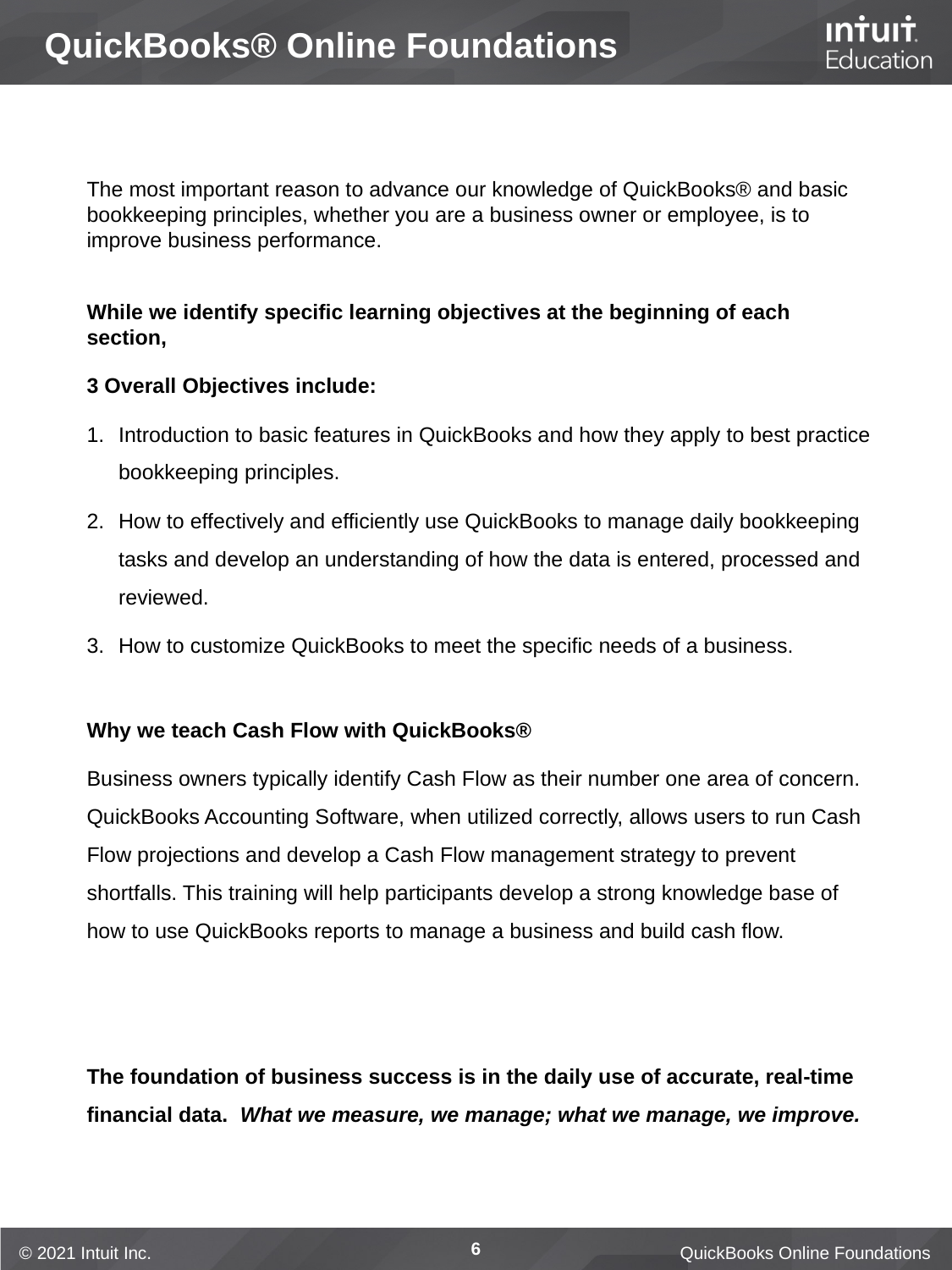

# QuickBooks® Online Foundations
The most important reason to advance our knowledge of QuickBooks® and basic bookkeeping principles, whether you are a business owner or employee, is to improve business performance.

While we identify specific learning objectives at the beginning of each section,
3 Overall Objectives include:
Introduction to basic features in QuickBooks and how they apply to best practice bookkeeping principles.
How to effectively and efficiently use QuickBooks to manage daily bookkeeping tasks and develop an understanding of how the data is entered, processed and reviewed.
How to customize QuickBooks to meet the specific needs of a business.

Why we teach Cash Flow with QuickBooks®
Business owners typically identify Cash Flow as their number one area of concern. QuickBooks Accounting Software, when utilized correctly, allows users to run Cash Flow projections and develop a Cash Flow management strategy to prevent shortfalls. This training will help participants develop a strong knowledge base of how to use QuickBooks reports to manage a business and build cash flow.

The foundation of business success is in the daily use of accurate, real-time financial data.  What we measure, we manage; what we manage, we improve.

6